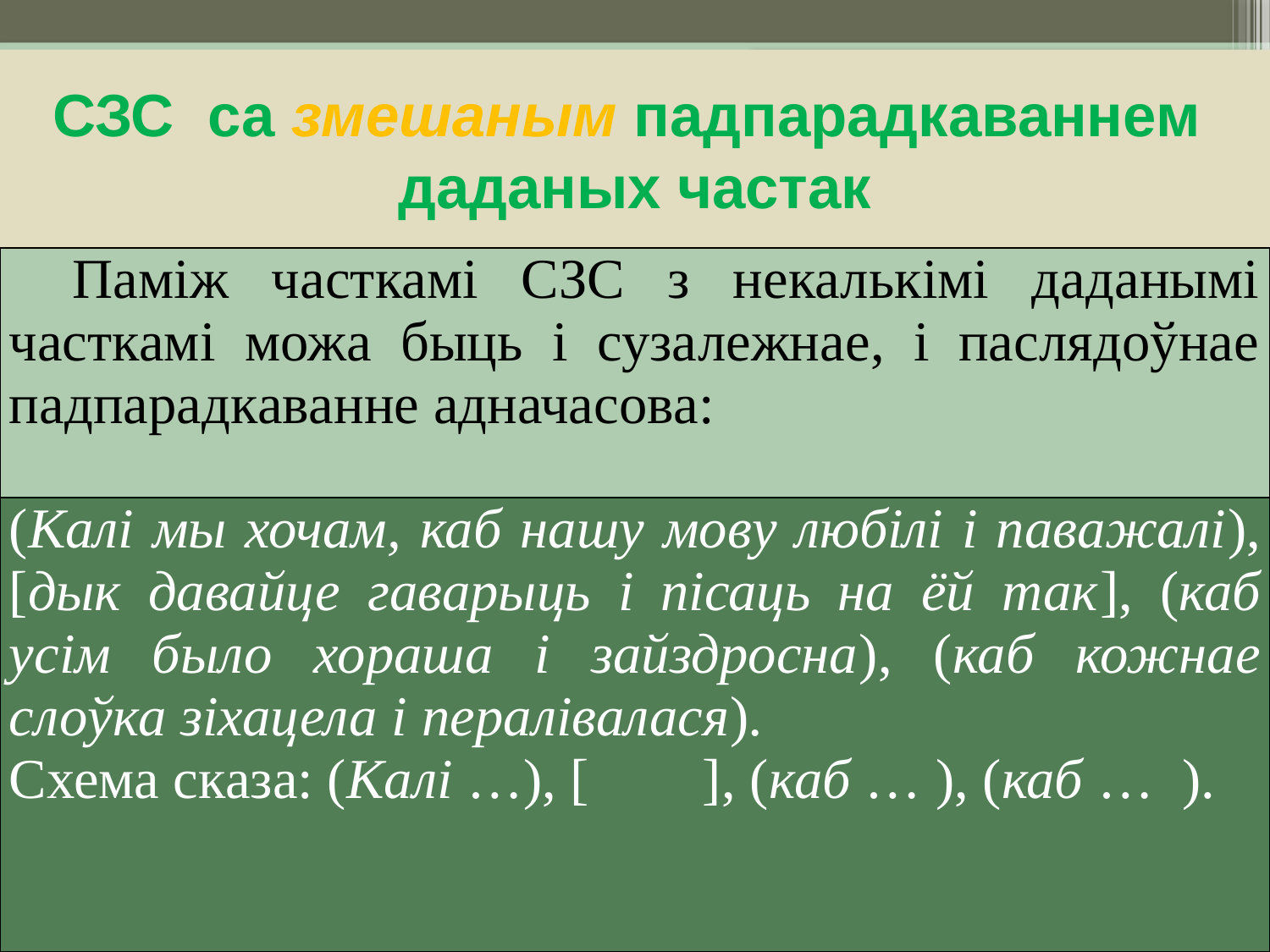

# СЗС  са змешаным падпарадкаваннем даданых частак
| Паміж часткамі СЗС з некалькімі даданымі часткамі можа быць і сузалежнае, і паслядоўнае падпарадкаванне адначасова: |
| --- |
| (Калі мы хочам, каб нашу мову любілі і паважалі), [дык давайце гаварыць і пісаць на ёй так], (каб усім было хораша і зайздросна), (каб кожнае слоўка зіхацела і пералівалася). Схема сказа: (Калі …), [ ], (каб … ), (каб … ). |